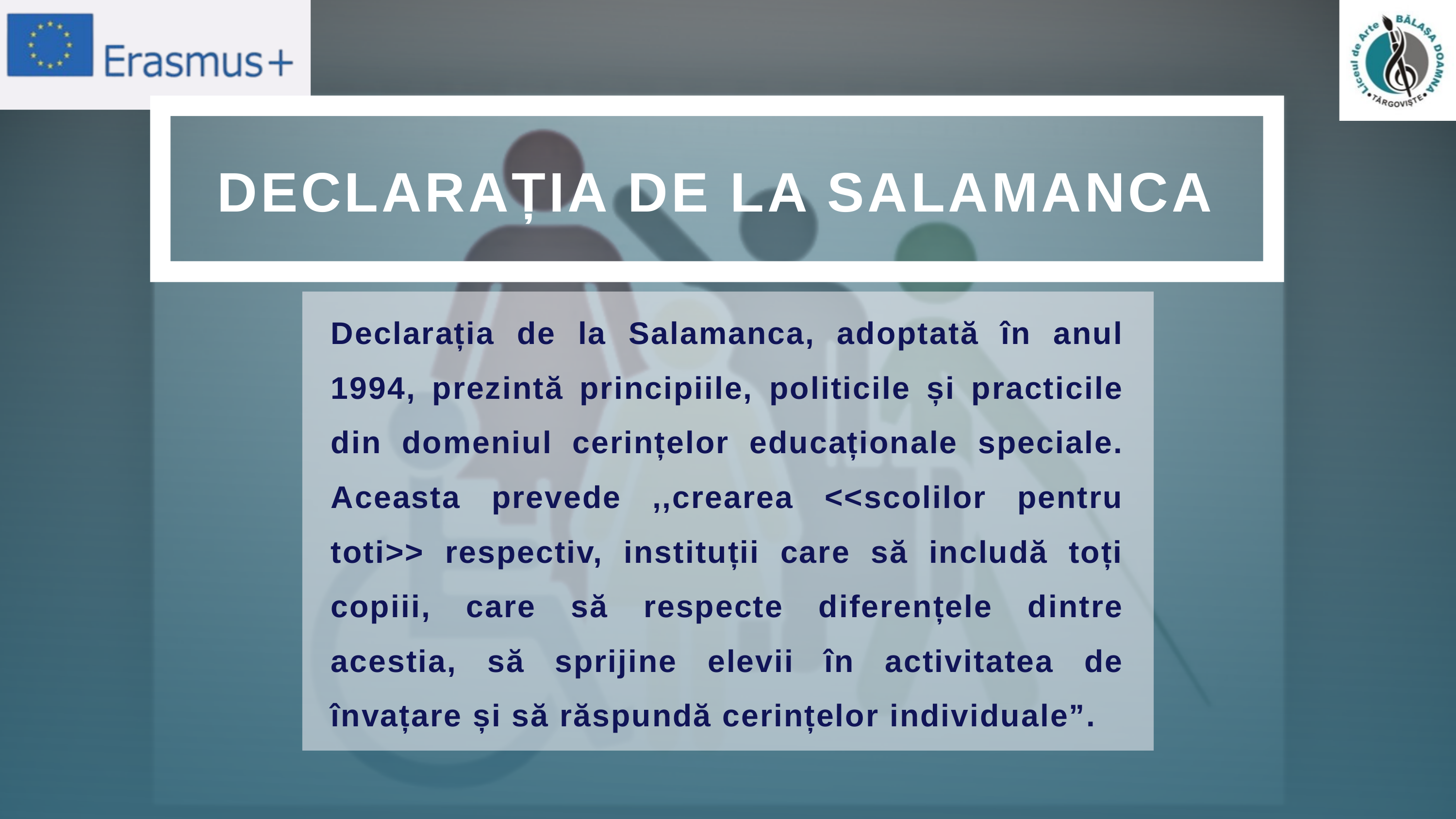

DECLARAȚIA DE LA SALAMANCA

Declarația de la Salamanca, adoptată în anul 1994, prezintă principiile, politicile și practicile din domeniul cerințelor educaționale speciale. Aceasta prevede ,,crearea <<scolilor pentru toti>> respectiv, instituții care să includă toți copiii, care să respecte diferențele dintre acestia, să sprijine elevii în activitatea de învațare și să răspundă cerințelor individuale”.